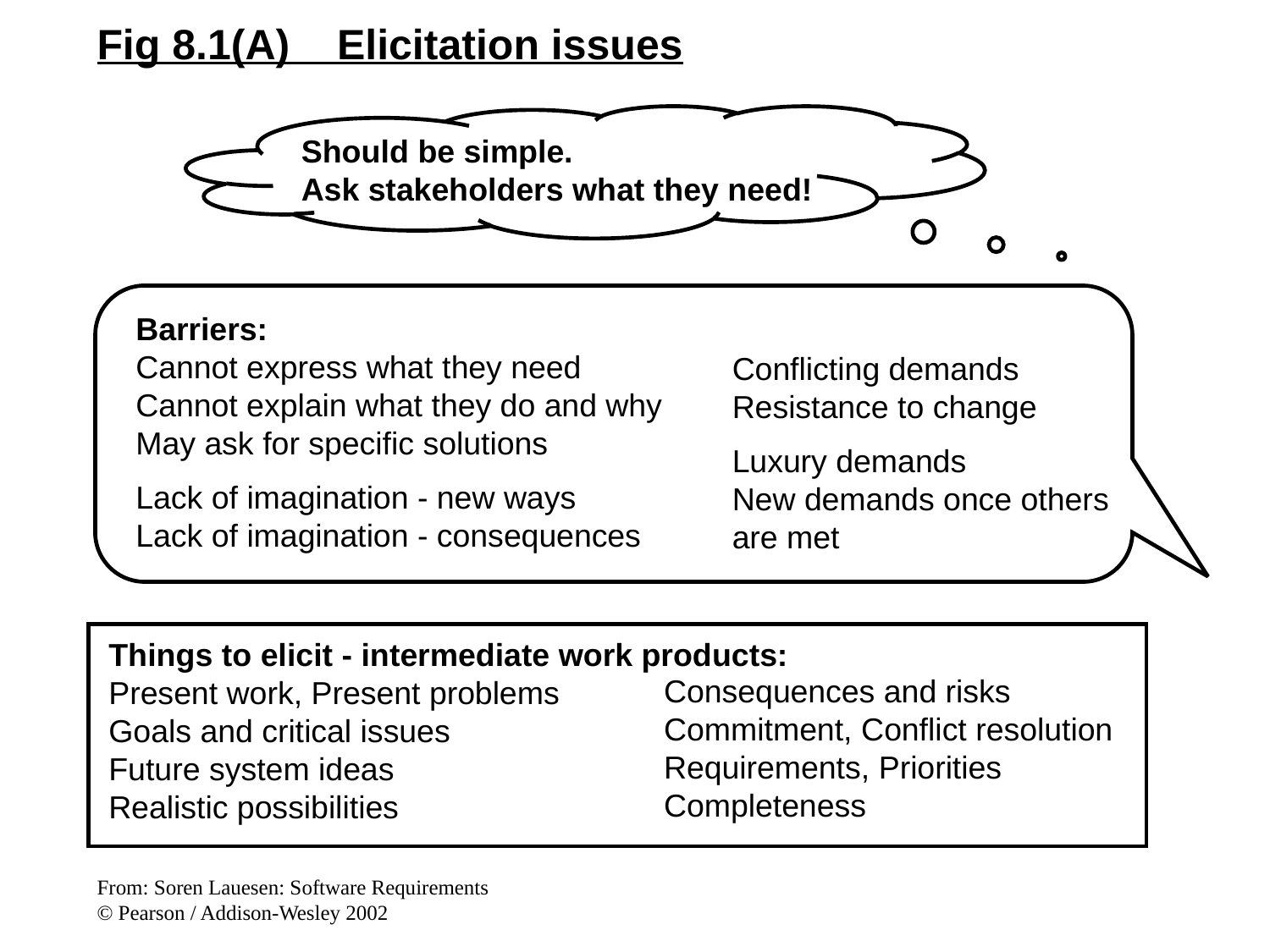

Fig 8.1(A)    Elicitation issues
Should be simple.
Ask stakeholders what they need!

Barriers:
Cannot express what they need
Cannot explain what they do and why
May ask for specific solutions
Lack of imagination - new ways
Lack of imagination - consequences
Conflicting demands
Resistance to change
Luxury demands
New demands once others are met

Things to elicit - intermediate work products:
Present work, Present problems
Goals and critical issues
Future system ideas
Realistic possibilities
Consequences and risks
Commitment, Conflict resolution
Requirements, Priorities
Completeness
From: Soren Lauesen: Software Requirements
© Pearson / Addison-Wesley 2002